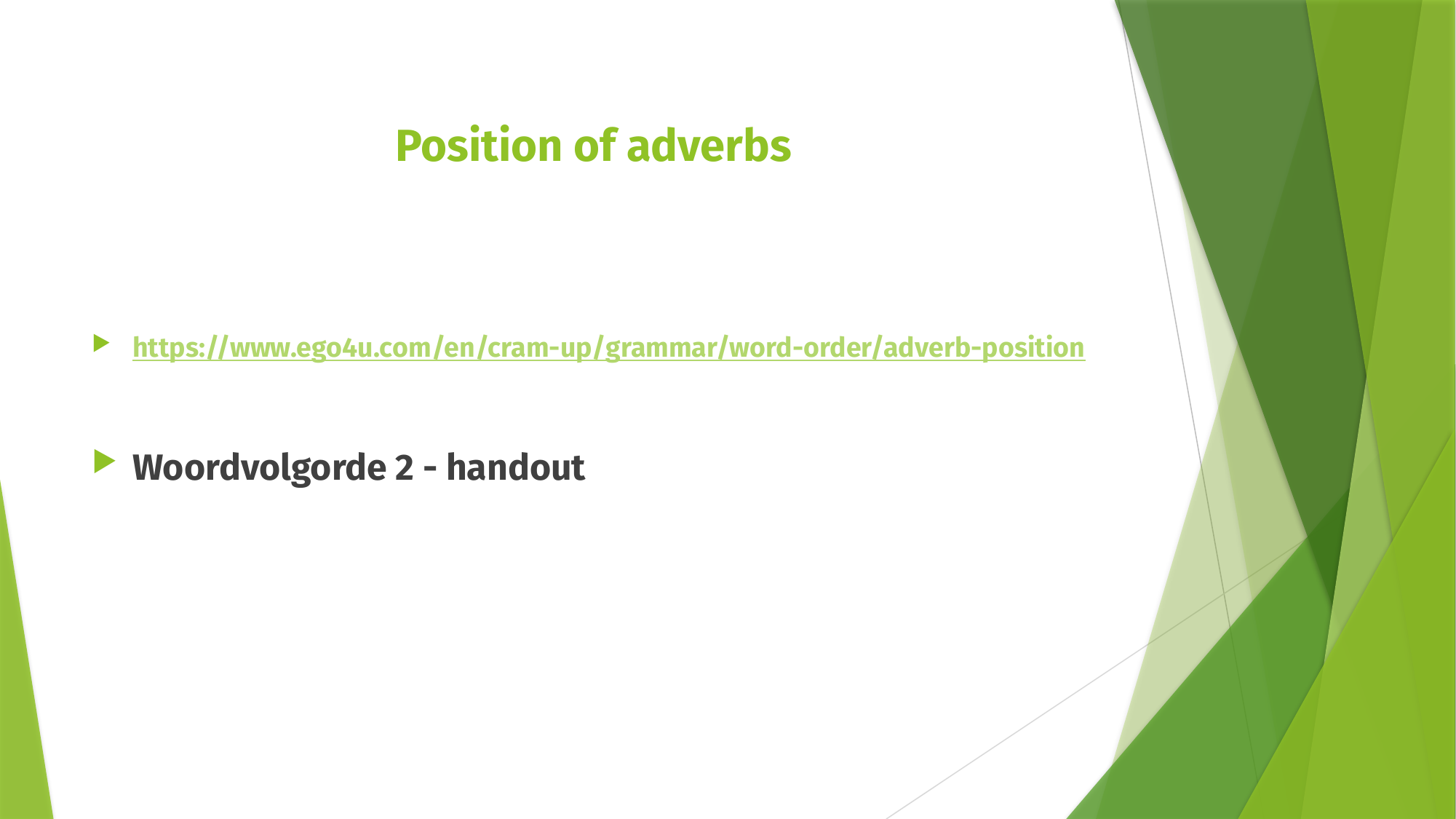

# Position of adverbs
https://www.ego4u.com/en/cram-up/grammar/word-order/adverb-position
Woordvolgorde 2 - handout